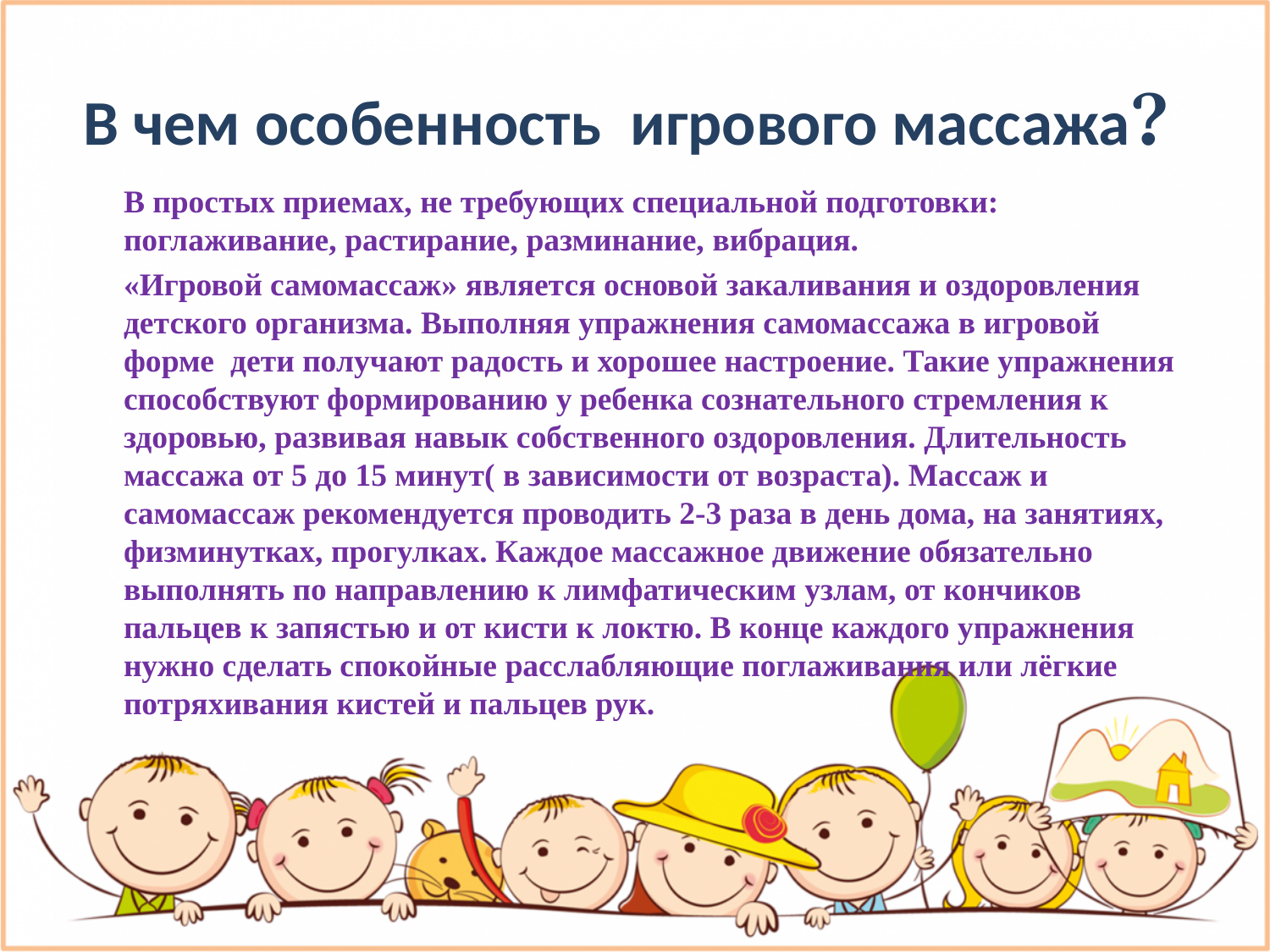

# В чем особенность  игрового массажа?
В простых приемах, не требующих специальной подготовки: поглаживание, растирание, разминание, вибрация.
«Игровой самомассаж» является основой закаливания и оздоровления детского организма. Выполняя упражнения самомассажа в игровой форме  дети получают радость и хорошее настроение. Такие упражнения способствуют формированию у ребенка сознательного стремления к здоровью, развивая навык собственного оздоровления. Длительность массажа от 5 до 15 минут( в зависимости от возраста). Массаж и самомассаж рекомендуется проводить 2-3 раза в день дома, на занятиях, физминутках, прогулках. Каждое массажное движение обязательно выполнять по направлению к лимфатическим узлам, от кончиков пальцев к запястью и от кисти к локтю. В конце каждого упражнения нужно сделать спокойные расслабляющие поглаживания или лёгкие потряхивания кистей и пальцев рук.